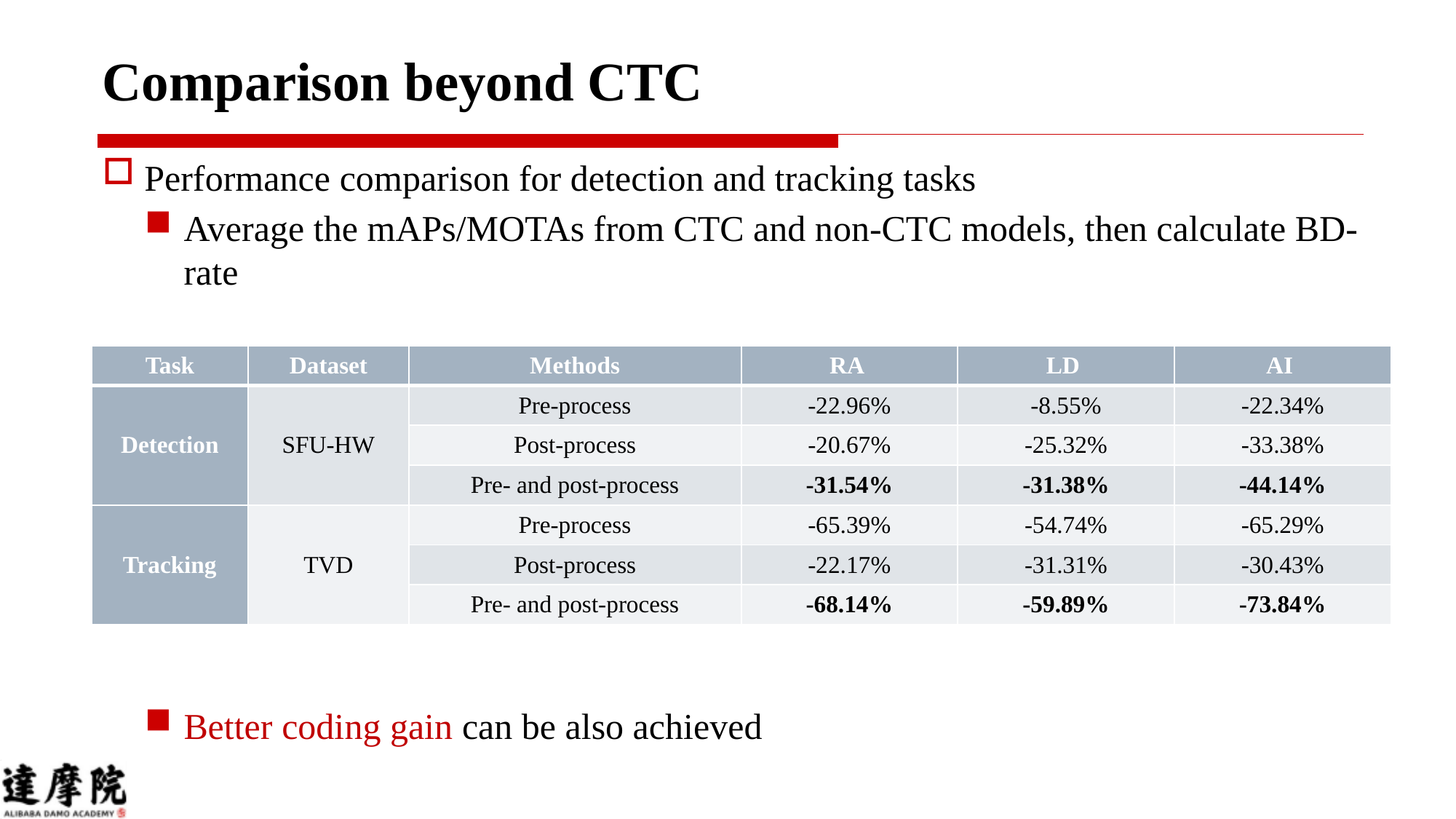

# Comparison beyond CTC
Performance comparison for detection and tracking tasks
Average the mAPs/MOTAs from CTC and non-CTC models, then calculate BD-rate

Better coding gain can be also achieved

| Task | Dataset | Methods | RA | LD | AI |
| --- | --- | --- | --- | --- | --- |
| Detection | SFU-HW | Pre-process | -22.96% | -8.55% | -22.34% |
|  |  | Post-process | -20.67% | -25.32% | -33.38% |
|  |  | Pre- and post-process | -31.54% | -31.38% | -44.14% |
| Tracking | TVD | Pre-process | -65.39% | -54.74% | -65.29% |
|  |  | Post-process | -22.17% | -31.31% | -30.43% |
|  |  | Pre- and post-process | -68.14% | -59.89% | -73.84% |